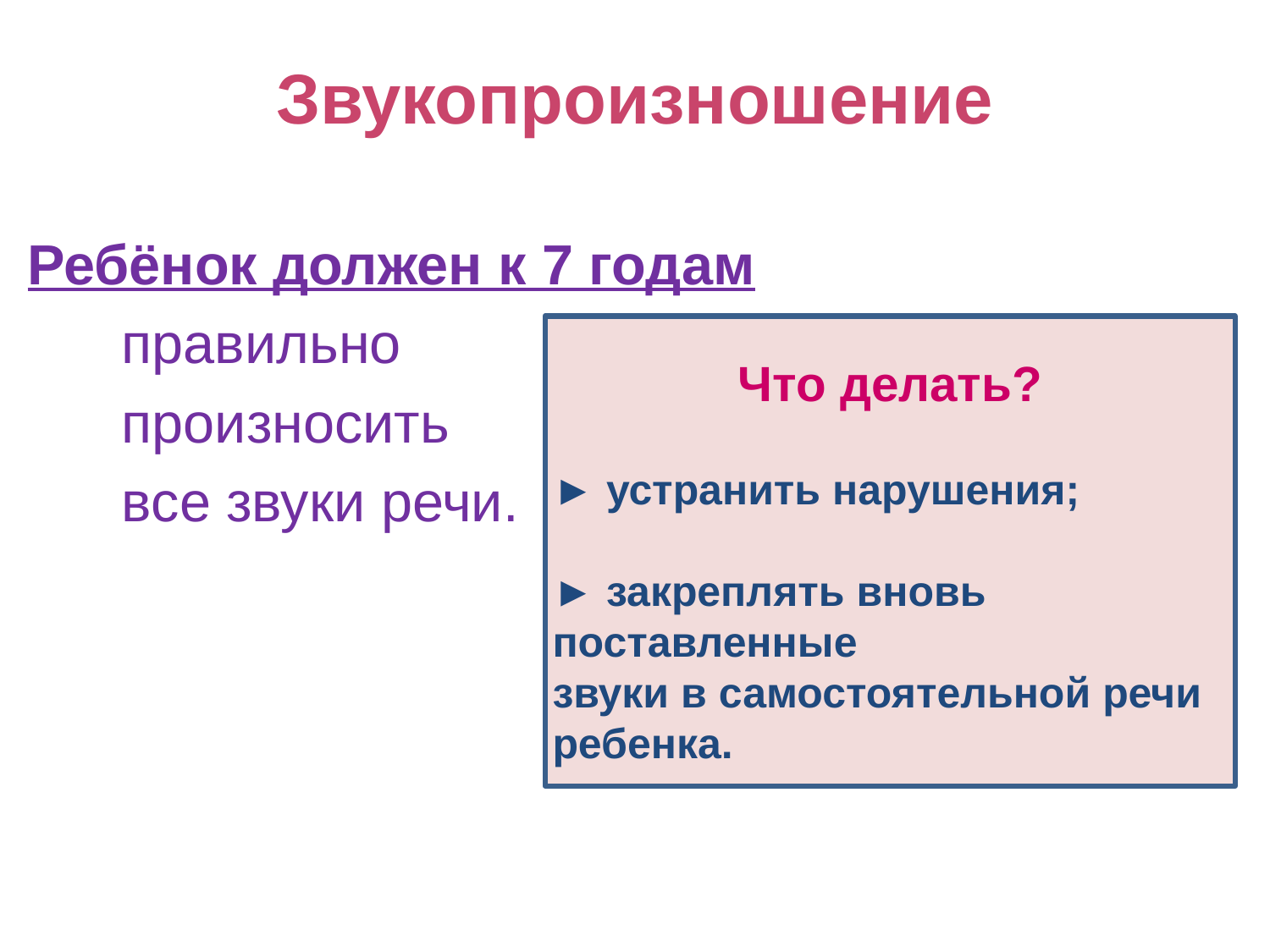

# Звукопроизношение
Ребёнок должен к 7 годам
      правильно
      произносить
      все звуки речи.

Что делать?

► устранить нарушения;

► закреплять вновь поставленные
звуки в самостоятельной речи ребенка.